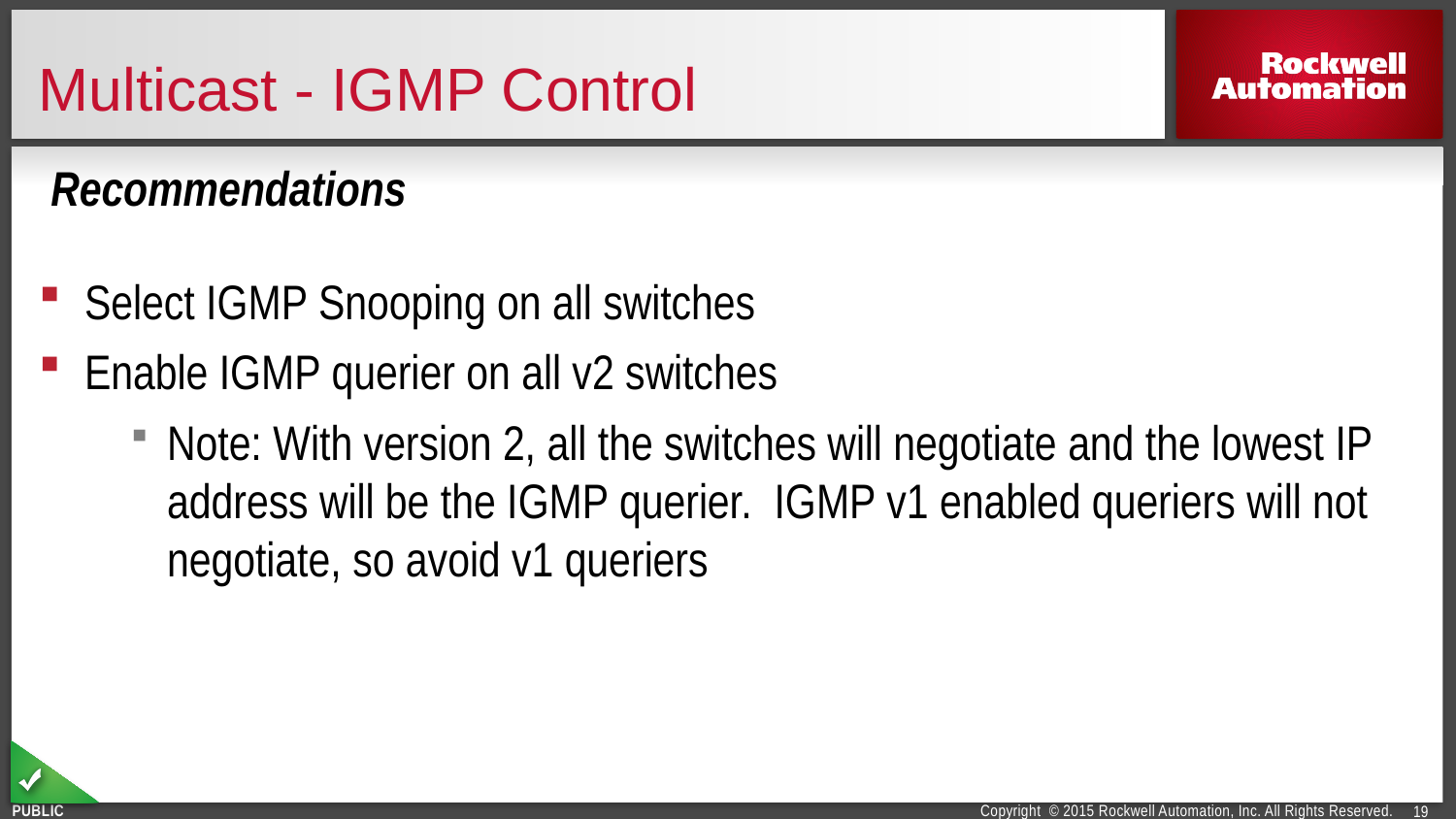

# Multicast - IGMP Control
Recommendations
Select IGMP Snooping on all switches
Enable IGMP querier on all v2 switches
Note: With version 2, all the switches will negotiate and the lowest IP address will be the IGMP querier.  IGMP v1 enabled queriers will not negotiate, so avoid v1 queriers

19